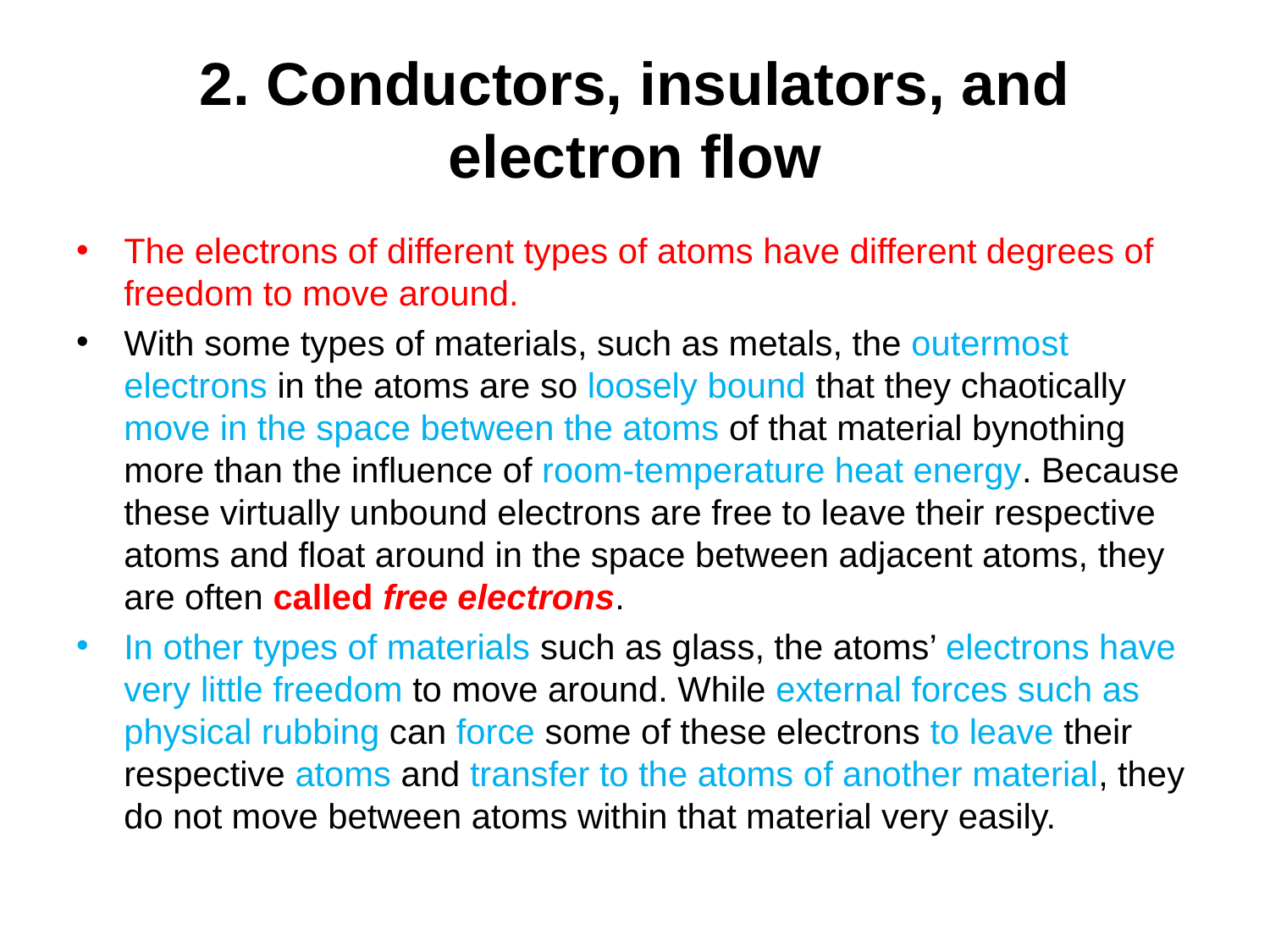

# 2. Conductors, insulators, and electron flow
The electrons of different types of atoms have different degrees of freedom to move around.
With some types of materials, such as metals, the outermost electrons in the atoms are so loosely bound that they chaotically move in the space between the atoms of that material bynothing more than the influence of room-temperature heat energy. Because these virtually unbound electrons are free to leave their respective atoms and float around in the space between adjacent atoms, they are often called free electrons.
In other types of materials such as glass, the atoms’ electrons have very little freedom to move around. While external forces such as physical rubbing can force some of these electrons to leave their respective atoms and transfer to the atoms of another material, they do not move between atoms within that material very easily.